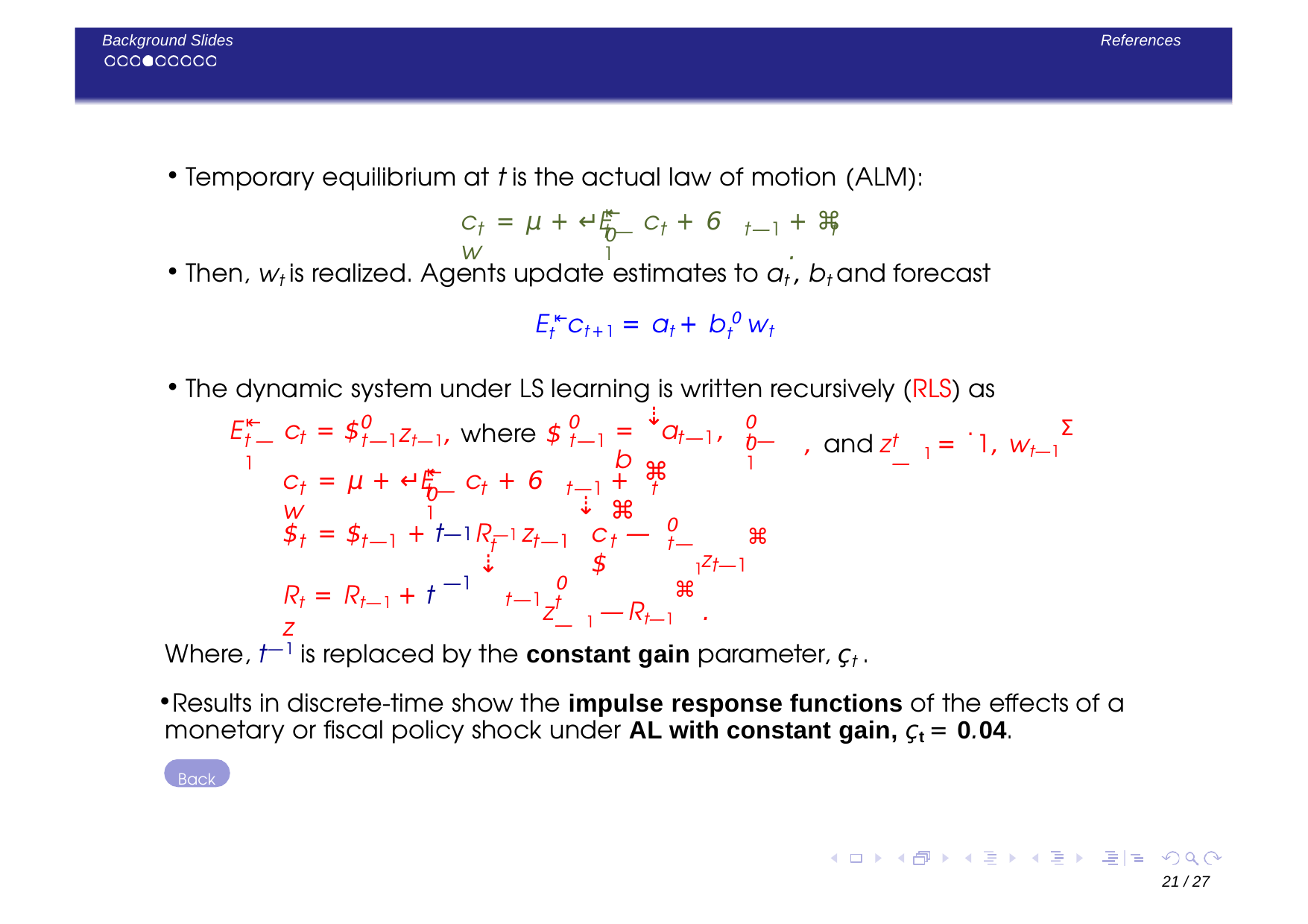

Background Slides
References
Temporary equilibrium at t is the actual law of motion (ALM):
⇤	0
c	= µ + ↵E	c	+ 6 w
+ ⌘ .
t	t
t—1	t
t —1
Then, wt is realized. Agents update estimates to at , bt and forecast
Et⇤ct +1 = at + bt0 wt
The dynamic system under LS learning is written recursively (RLS) as
⇣	⌘
⇤
0
0
0	0
E	c
= $
zt—1, where $
=	a	, b
, and z	1 = .1, wt—1Σ
t
t—1
t —1
t—1
t—1
t —1
t —
⇤	0
c	= µ + ↵E	c	+ 6 w
+ ⌘
t
t
t—1
t
t —1
⇣
—1	—1
0
$	= $	+ t	R	z
c	— $
1zt—1⌘
t
t—1
t—1	t
t—
t
⇣
—1
0
Rt  = Rt—1 + t	z
z	1 — Rt—1⌘ .
t—1
t —
Where, t—1 is replaced by the constant gain parameter, çt .
Results in discrete-time show the impulse response functions of the effects of a  monetary or fiscal policy shock under AL with constant gain, çt = 0.04.
Back

21 / 27